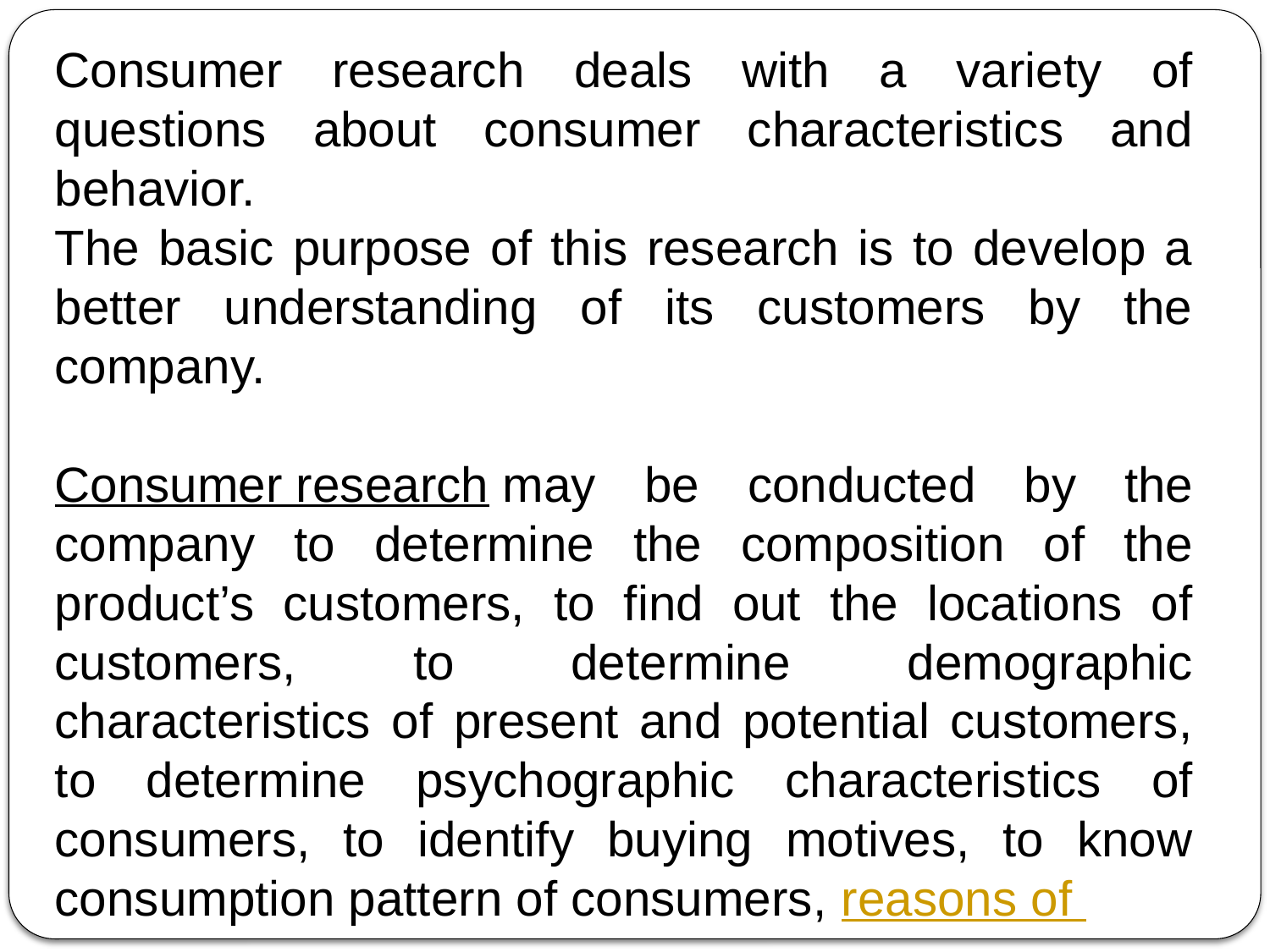

Consumer research deals with a variety of questions about consumer characteristics and behavior.
The basic purpose of this research is to develop a better understanding of its customers by the company.

Consumer research may be conducted by the company to determine the composition of the product’s customers, to find out the locations of customers, to determine demographic characteristics of present and potential customers, to determine psychographic characteristics of consumers, to identify buying motives, to know consumption pattern of consumers, reasons of

consumers dissatisfaction, shifting consumption pattern, brand preferences and for preparing consumer profile.